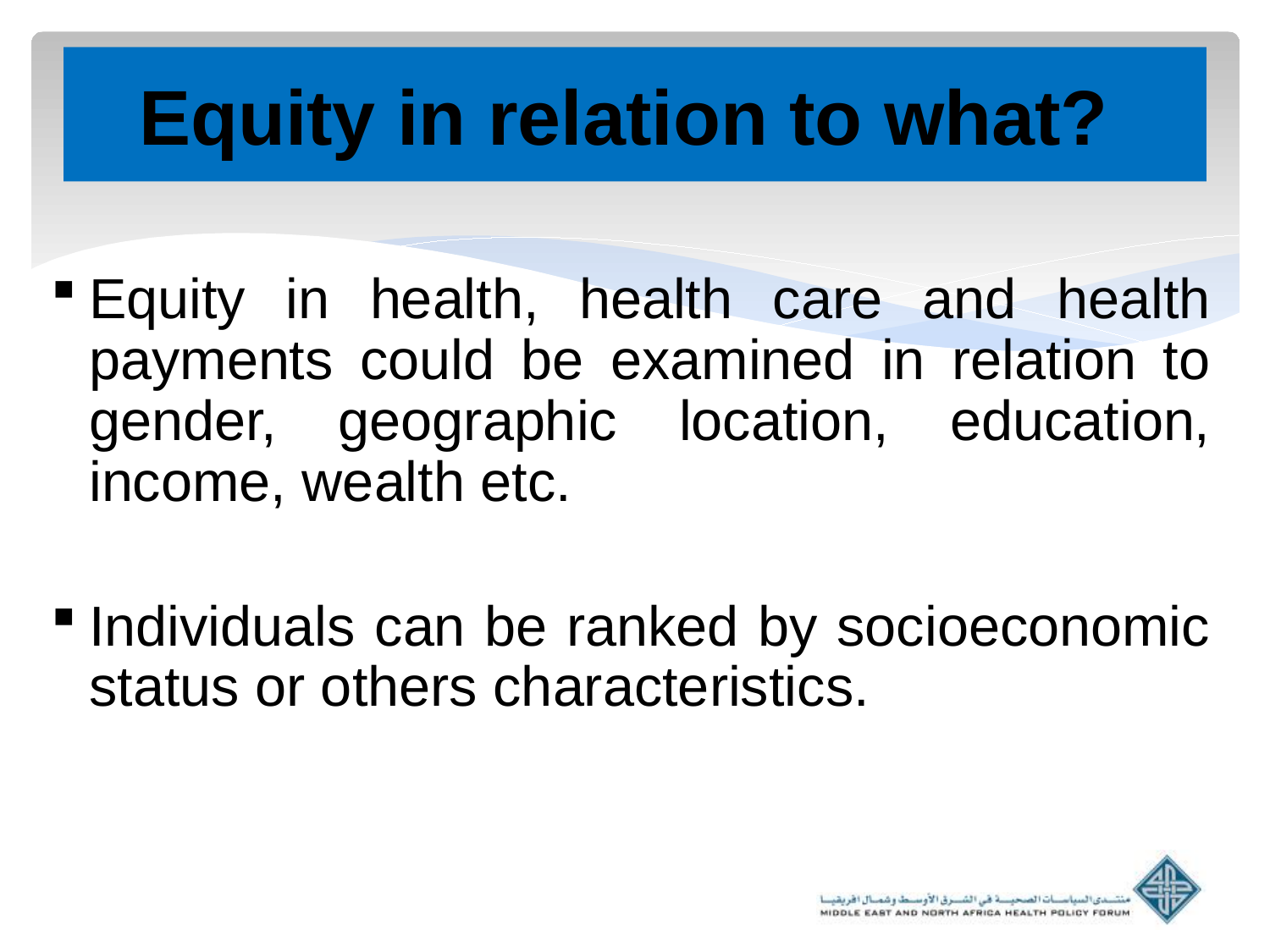

# Equity in relation to what?
Equity in health, health care and health payments could be examined in relation to gender, geographic location, education, income, wealth etc.

Individuals can be ranked by socioeconomic status or others characteristics.